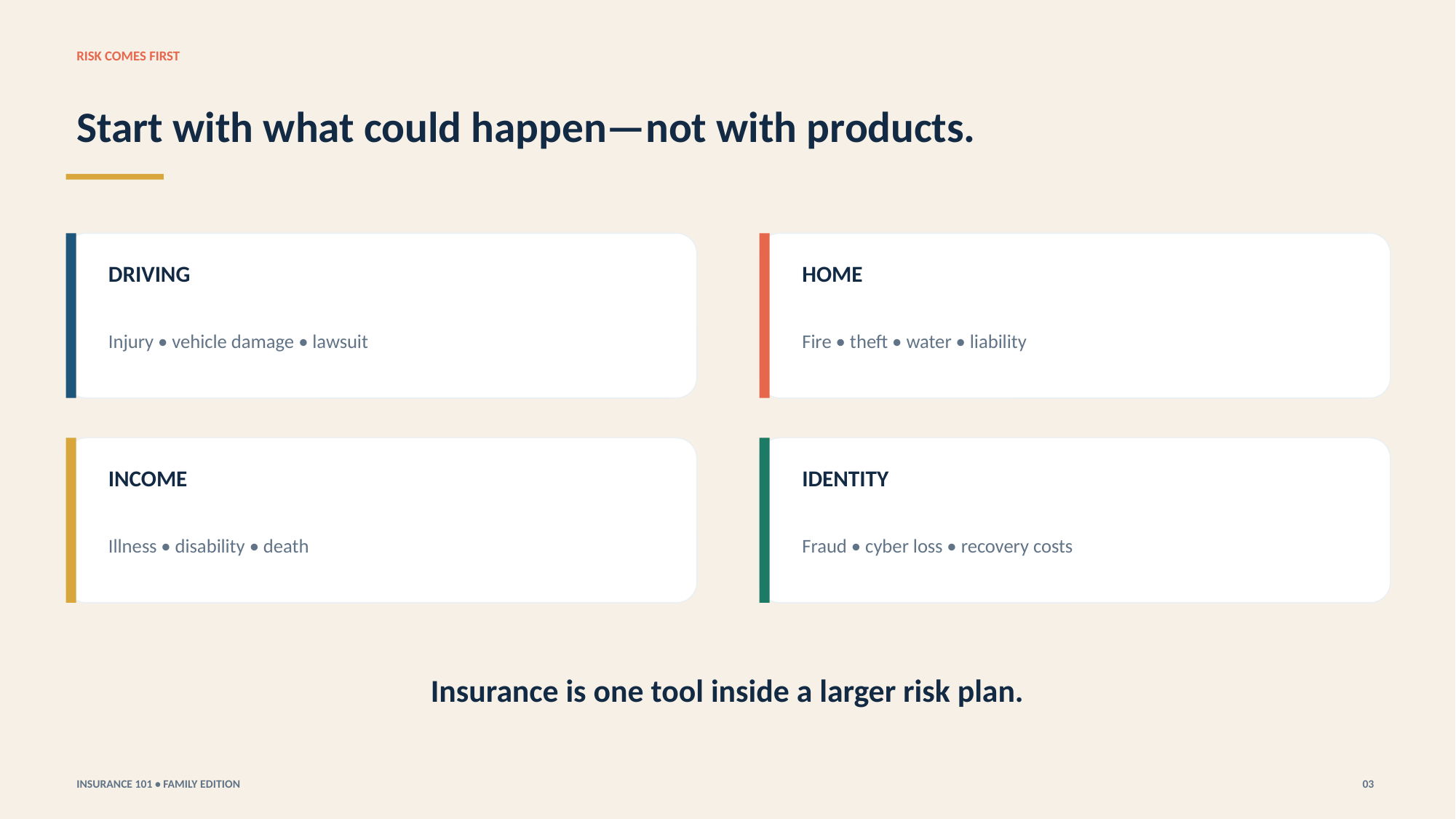

RISK COMES FIRST
Start with what could happen—not with products.

DRIVING
HOME
Injury • vehicle damage • lawsuit
Fire • theft • water • liability

INCOME
IDENTITY
Illness • disability • death
Fraud • cyber loss • recovery costs
Insurance is one tool inside a larger risk plan.
INSURANCE 101 • FAMILY EDITION
03